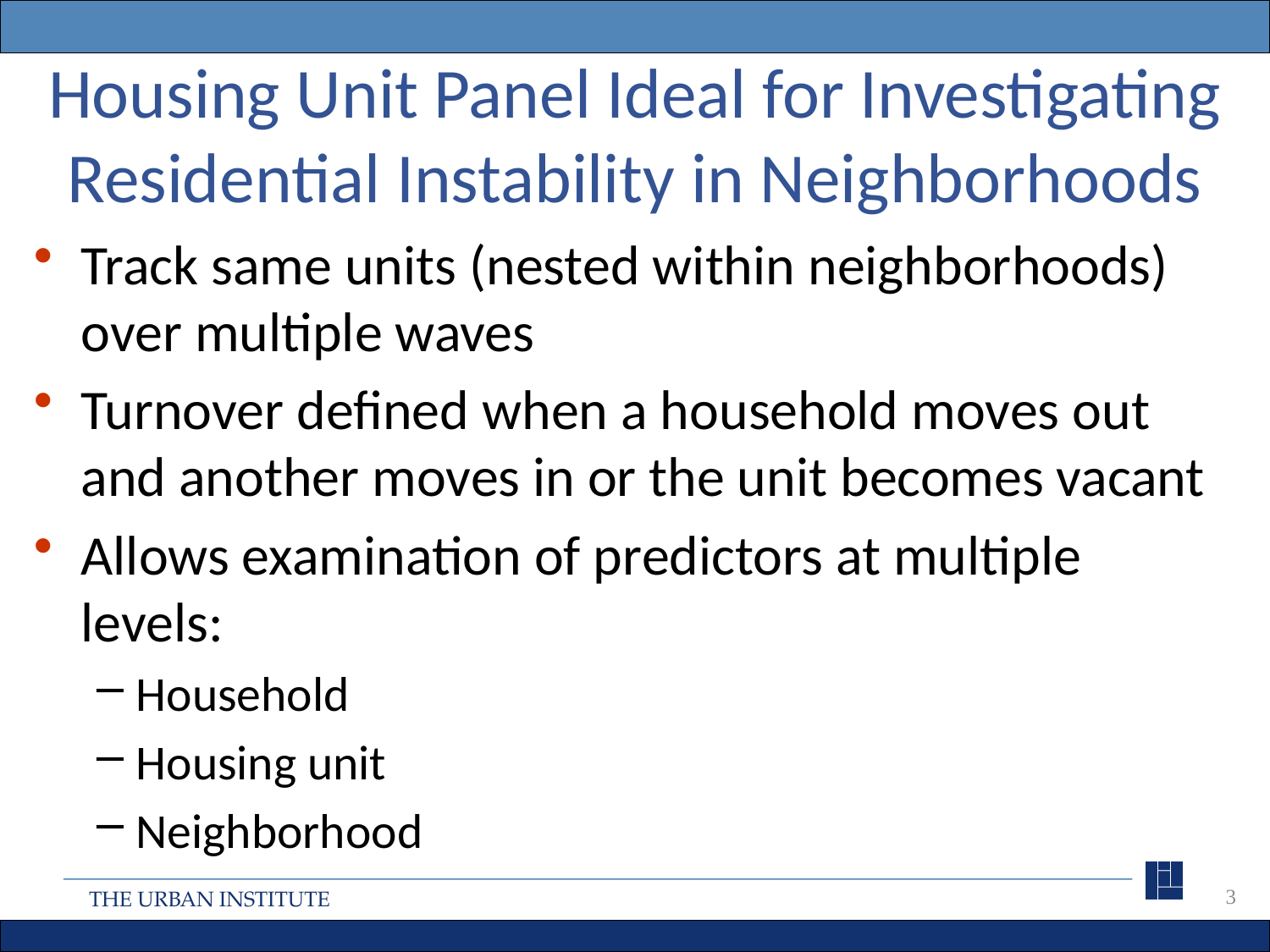

# Housing Unit Panel Ideal for Investigating Residential Instability in Neighborhoods
Track same units (nested within neighborhoods) over multiple waves
Turnover defined when a household moves out and another moves in or the unit becomes vacant
Allows examination of predictors at multiple levels:
Household
Housing unit
Neighborhood

3